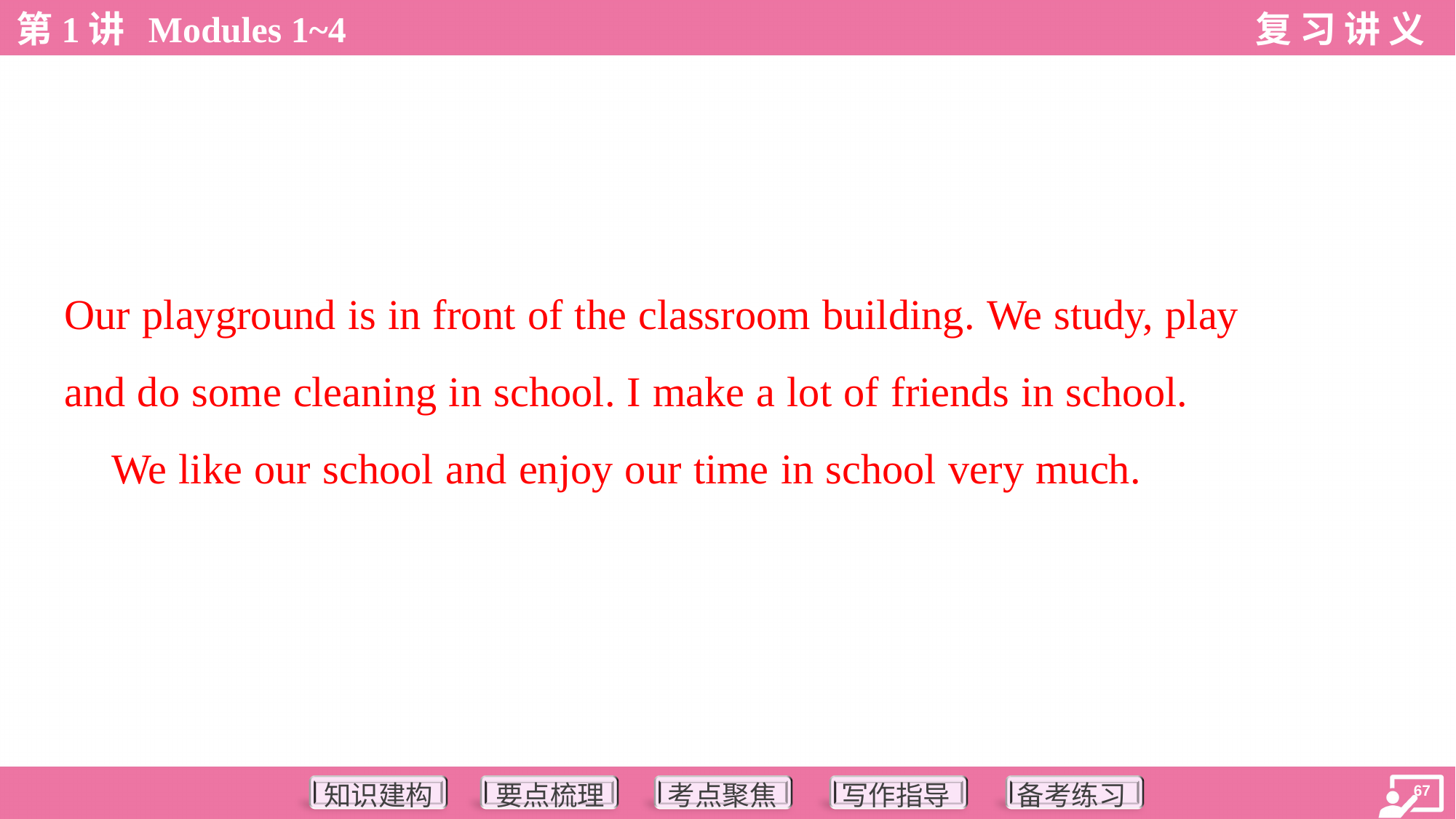

Our playground is in front of the classroom building. We study, play
and do some cleaning in school. I make a lot of friends in school.
    We like our school and enjoy our time in school very much.